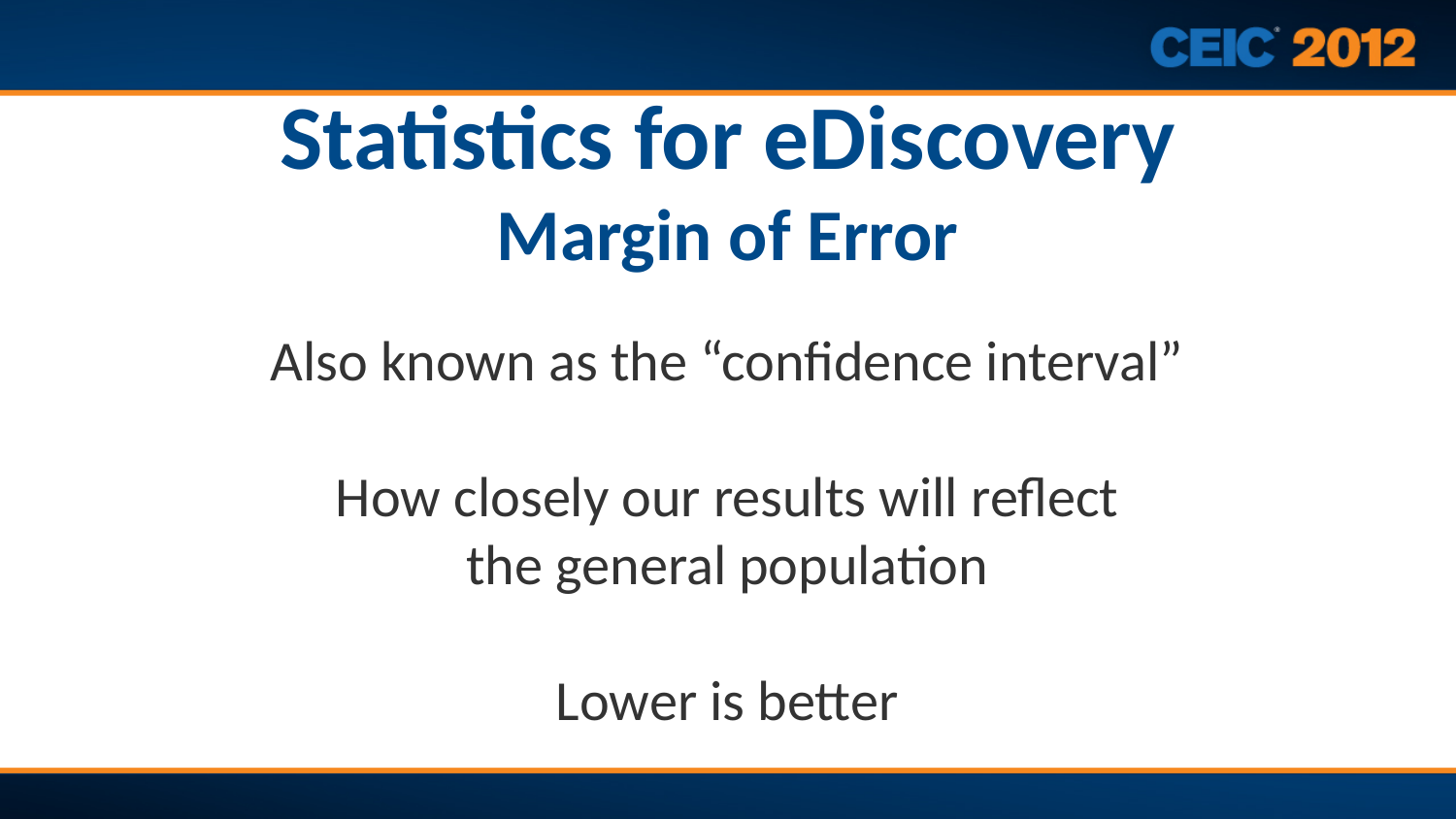

# Statistics for eDiscovery Margin of Error
Also known as the “confidence interval”

How closely our results will reflect
the general population

Lower is better